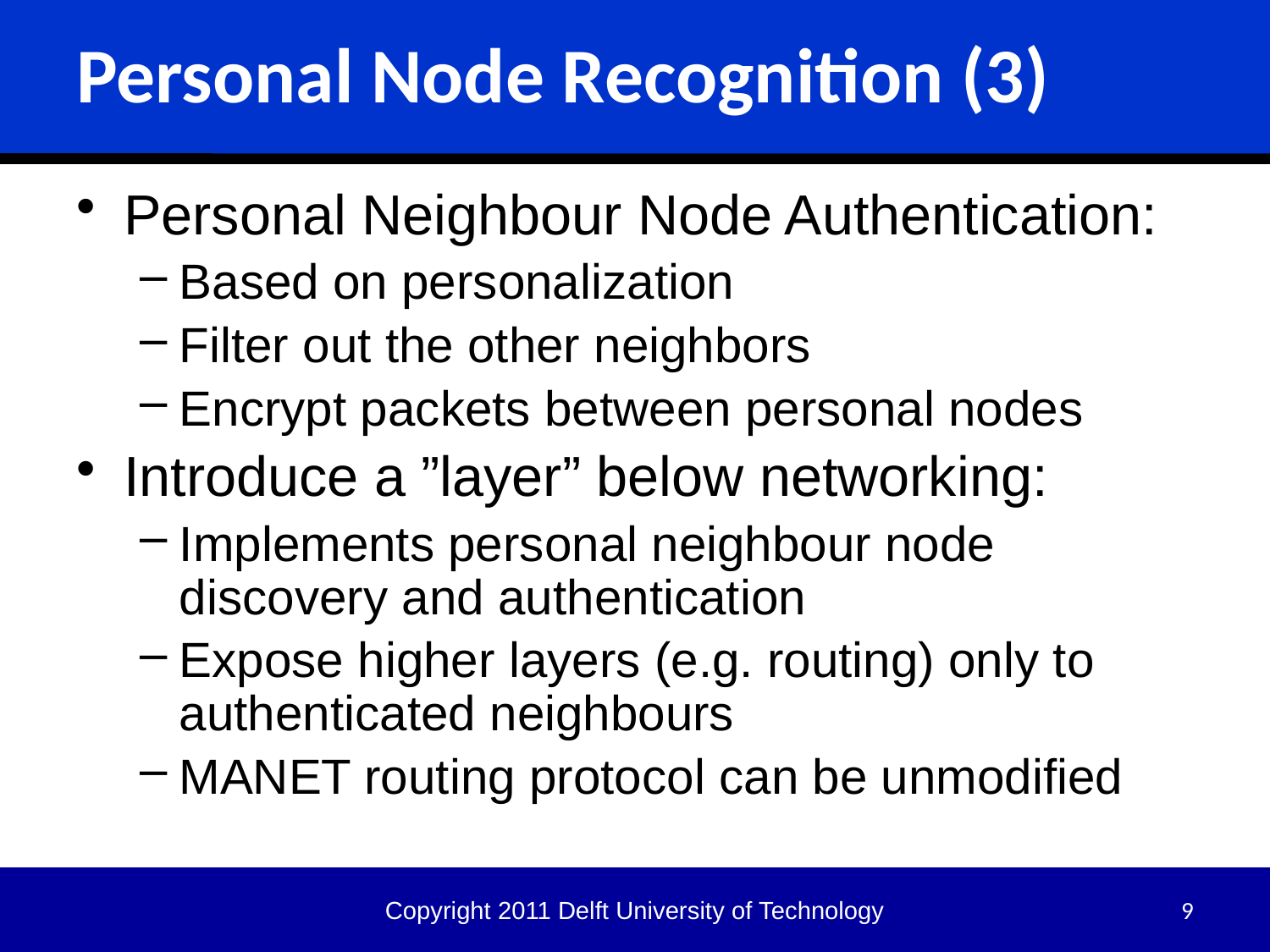

# Personal Node Recognition (3)
Personal Neighbour Node Authentication:
Based on personalization
Filter out the other neighbors
Encrypt packets between personal nodes
Introduce a ”layer” below networking:
Implements personal neighbour node discovery and authentication
Expose higher layers (e.g. routing) only to authenticated neighbours
MANET routing protocol can be unmodified
Copyright 2011 Delft University of Technology
9